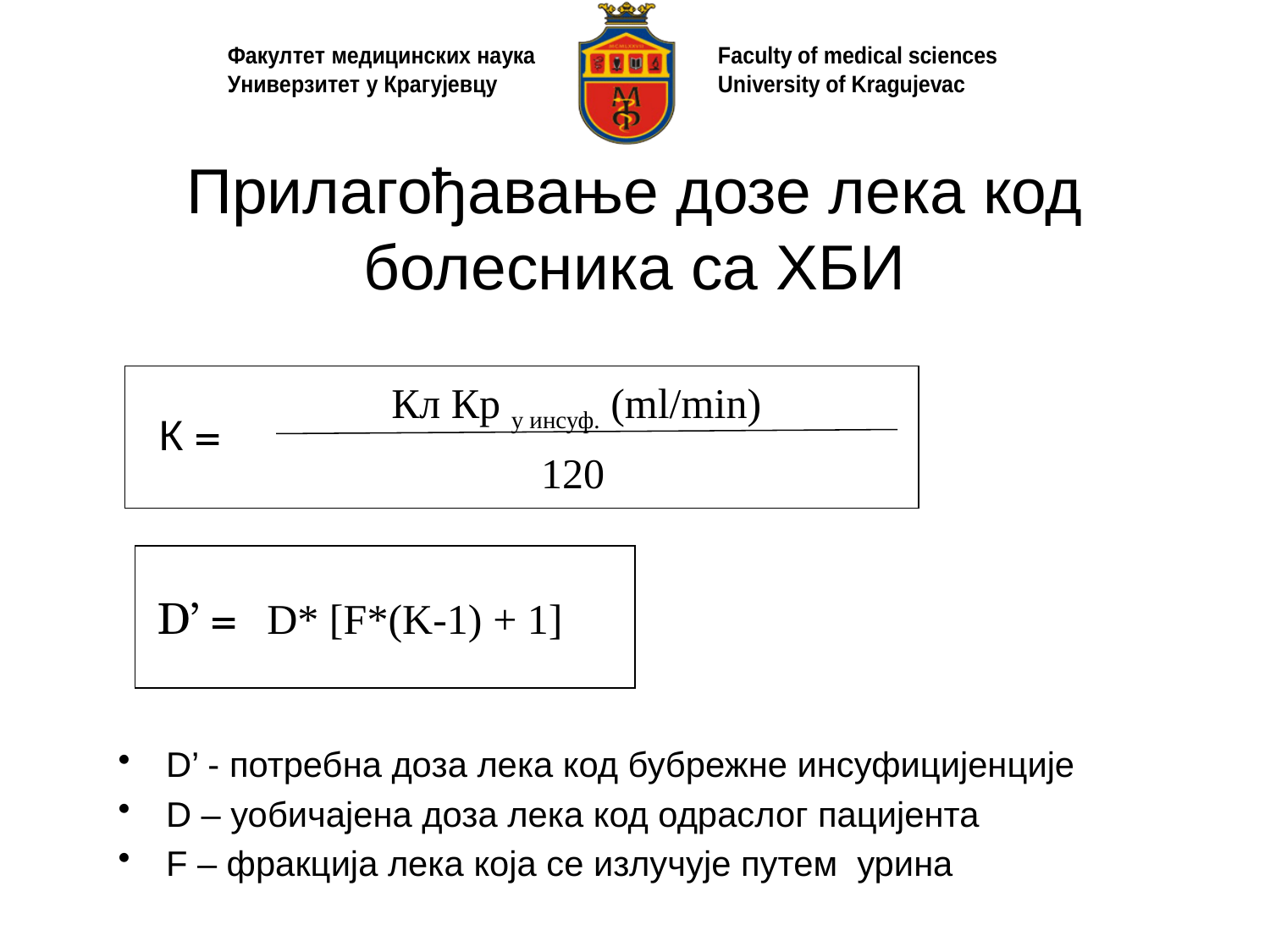

# Прилагођавање дозе лека код болесника са ХБИ

             Кл Кр у инсуф. (ml/min)
К =

120

D’ =
D* [F*(K-1) + 1]
D’ - потребна доза лека код бубрежне инсуфицијенције
D – уобичајена доза лека код одраслог пацијента
F – фракција лека која се излучује путем  урина